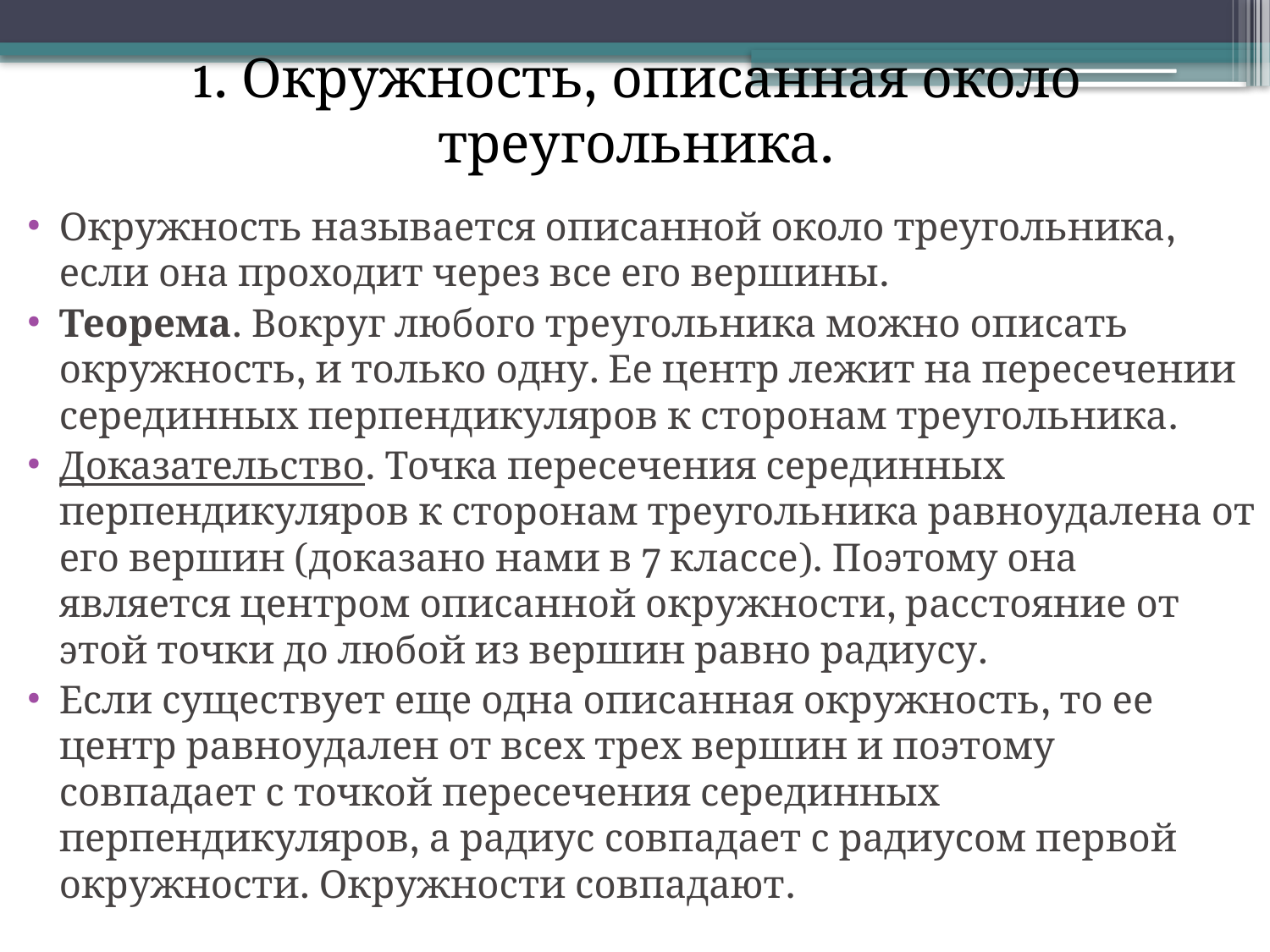

# 1. Окружность, описанная около треугольника.
Окружность называется описанной около треугольника, если она проходит через все его вершины.
Теорема. Вокруг любого треугольника можно описать окружность, и только одну. Ее центр лежит на пересечении серединных перпендикуляров к сторонам треугольника.
Доказательство. Точка пересечения серединных перпендикуляров к сторонам треугольника равноудалена от его вершин (доказано нами в 7 классе). Поэтому она является центром описанной окружности, расстояние от этой точки до любой из вершин равно радиусу.
Если существует еще одна описанная окружность, то ее центр равноудален от всех трех вершин и поэтому совпадает с точкой пересечения серединных перпендикуляров, а радиус совпадает с радиусом первой окружности. Окружности совпадают.